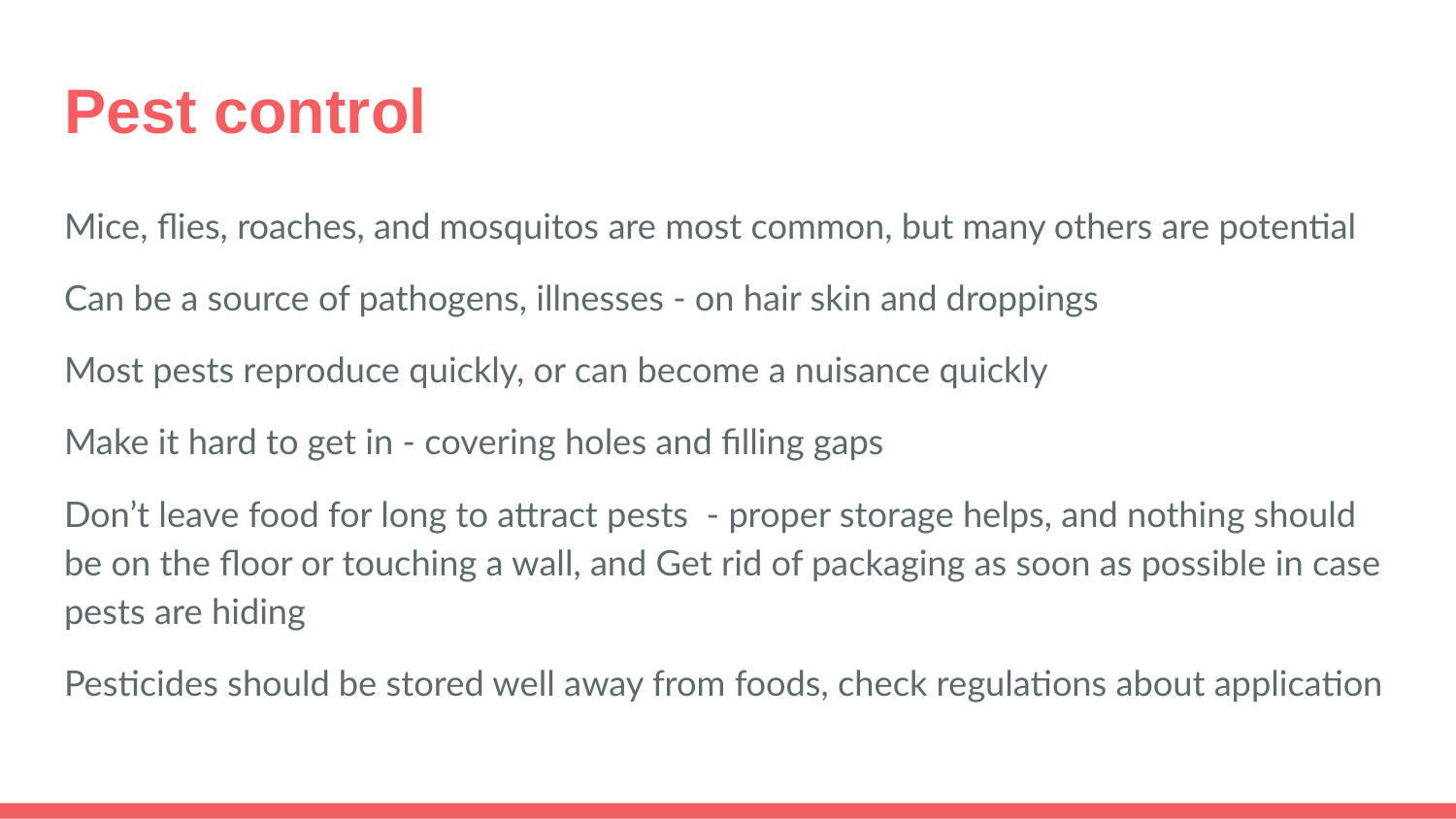

# Pest control
Mice, flies, roaches, and mosquitos are most common, but many others are potential
Can be a source of pathogens, illnesses - on hair skin and droppings
Most pests reproduce quickly, or can become a nuisance quickly
Make it hard to get in - covering holes and filling gaps
Don’t leave food for long to attract pests  - proper storage helps, and nothing should be on the floor or touching a wall, and Get rid of packaging as soon as possible in case pests are hiding
Pesticides should be stored well away from foods, check regulations about application